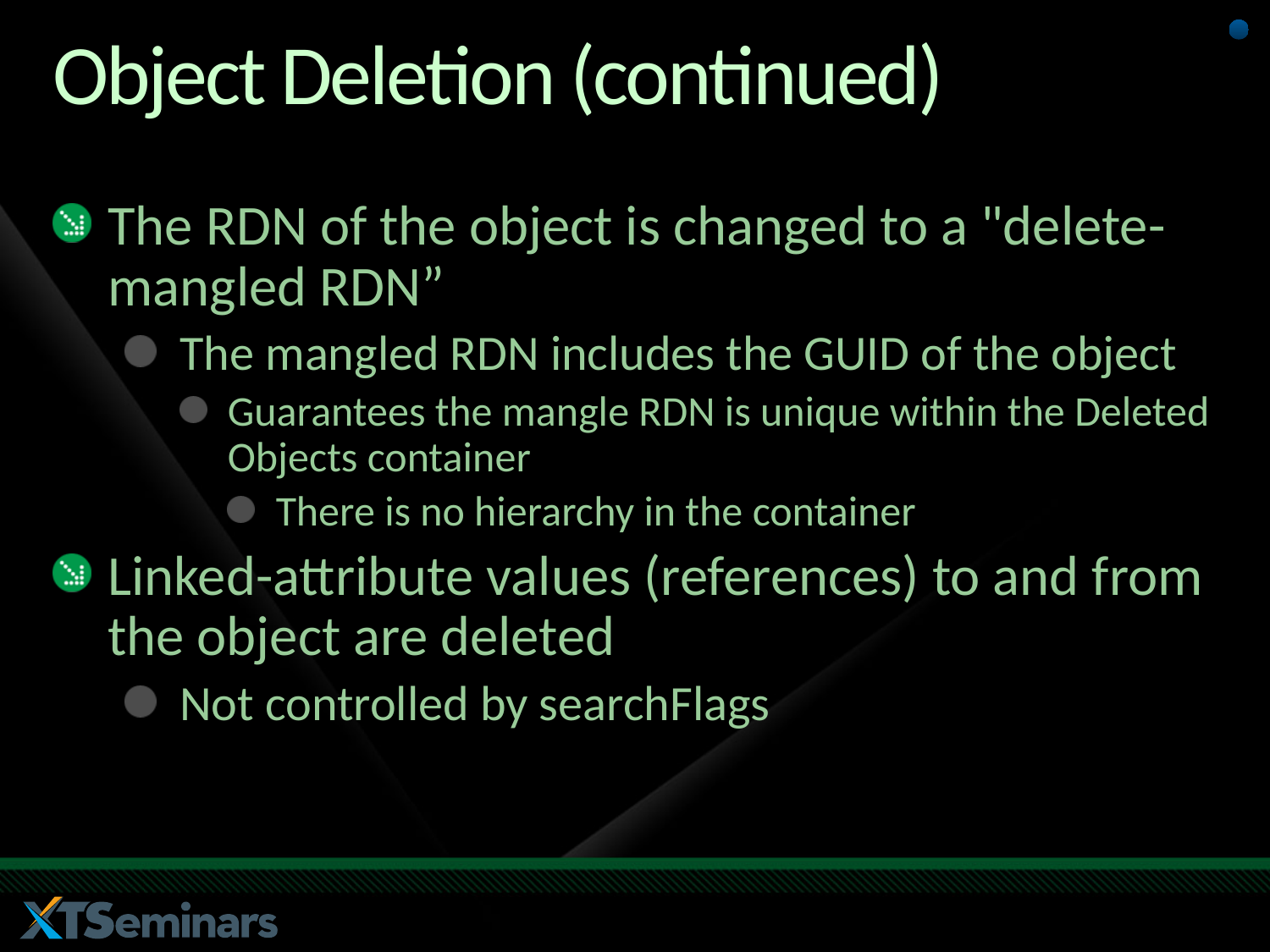

# Object Deletion (continued)
The RDN of the object is changed to a "delete-mangled RDN”
The mangled RDN includes the GUID of the object
Guarantees the mangle RDN is unique within the Deleted Objects container
There is no hierarchy in the container
Linked-attribute values (references) to and from the object are deleted
Not controlled by searchFlags